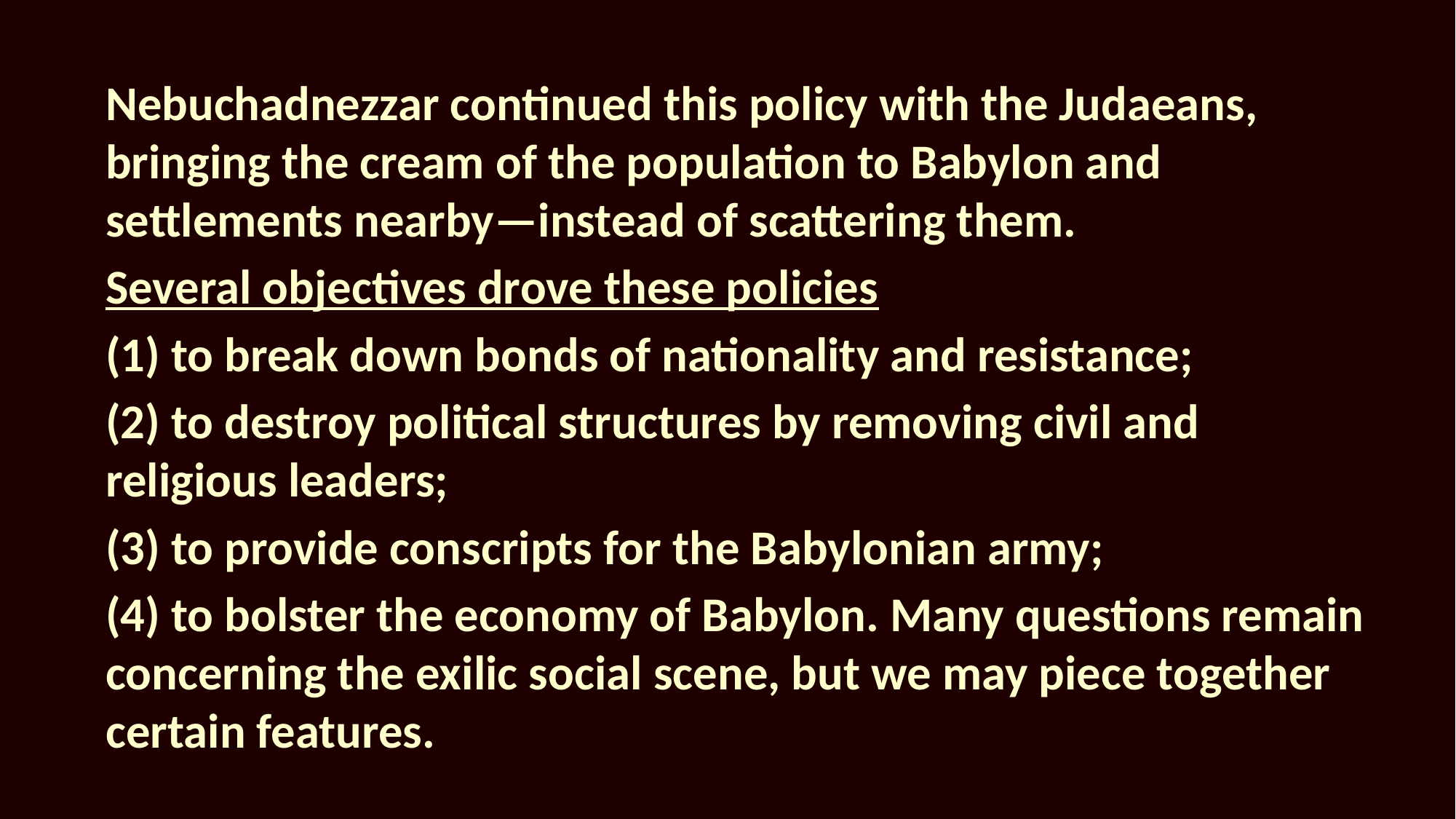

Nebuchadnezzar continued this policy with the Judaeans, bringing the cream of the population to Babylon and settlements nearby—instead of scattering them.
Several objectives drove these policies
(1) to break down bonds of nationality and resistance;
(2) to destroy political structures by removing civil and religious leaders;
(3) to provide conscripts for the Babylonian army;
(4) to bolster the economy of Babylon. Many questions remain concerning the exilic social scene, but we may piece together certain features.